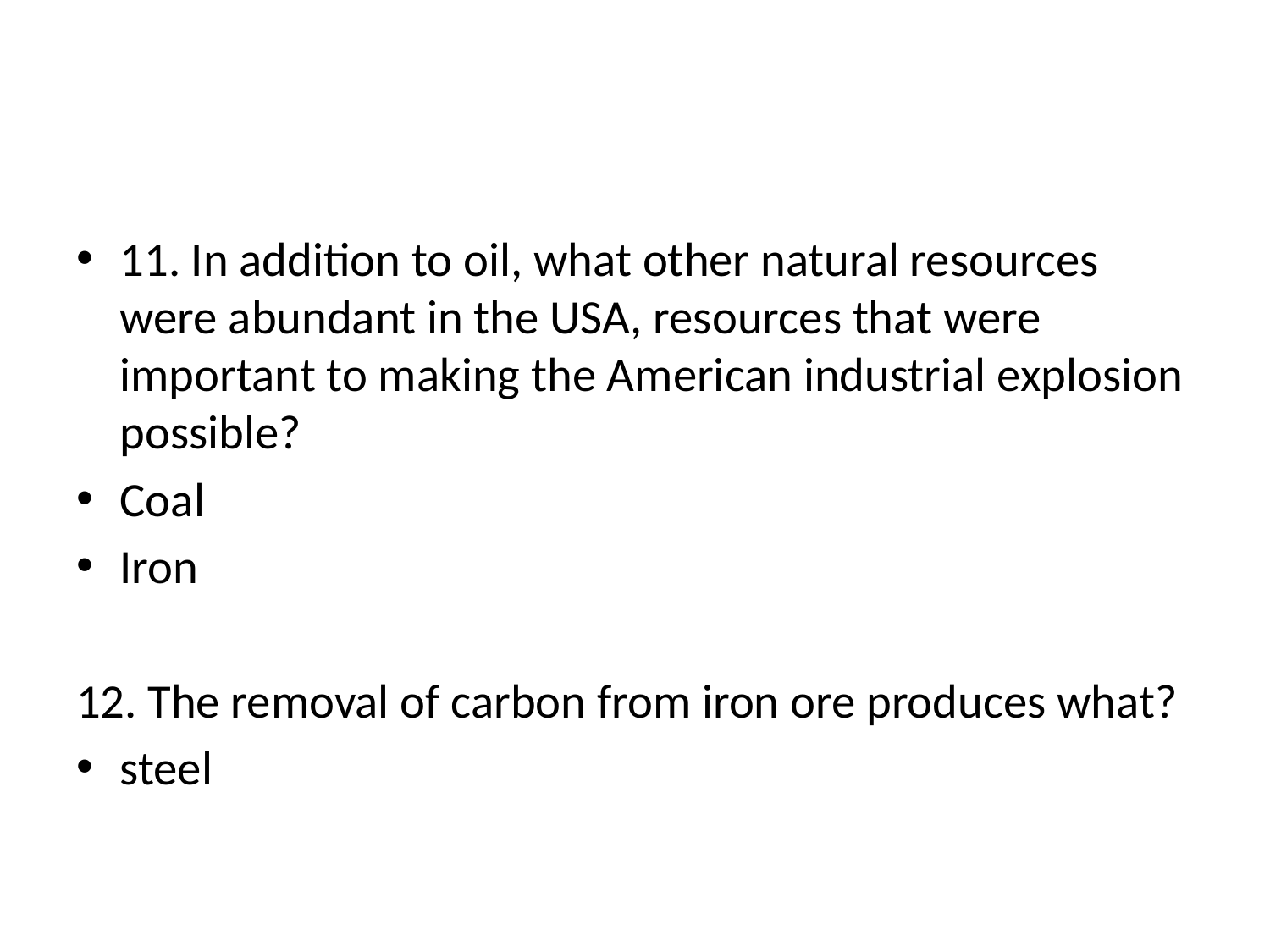

#
11. In addition to oil, what other natural resources were abundant in the USA, resources that were important to making the American industrial explosion possible?
Coal
Iron

12. The removal of carbon from iron ore produces what?
steel